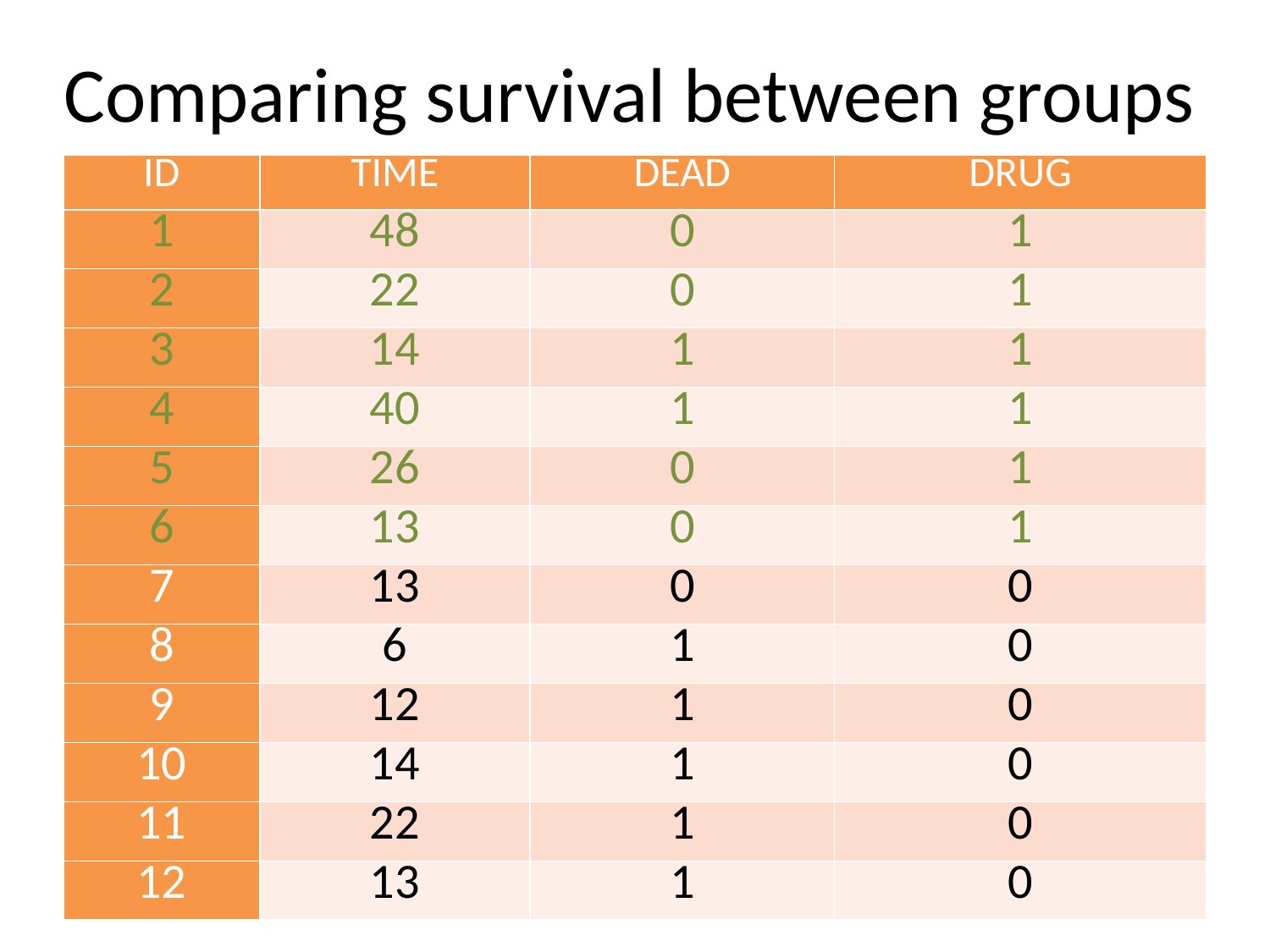

# Comparing survival between groups
| ID | TIME | DEAD | DRUG |
| --- | --- | --- | --- |
| 1 | 48 | 0 | 1 |
| 2 | 22 | 0 | 1 |
| 3 | 14 | 1 | 1 |
| 4 | 40 | 1 | 1 |
| 5 | 26 | 0 | 1 |
| 6 | 13 | 0 | 1 |
| 7 | 13 | 0 | 0 |
| 8 | 6 | 1 | 0 |
| 9 | 12 | 1 | 0 |
| 10 | 14 | 1 | 0 |
| 11 | 22 | 1 | 0 |
| 12 | 13 | 1 | 0 |
31